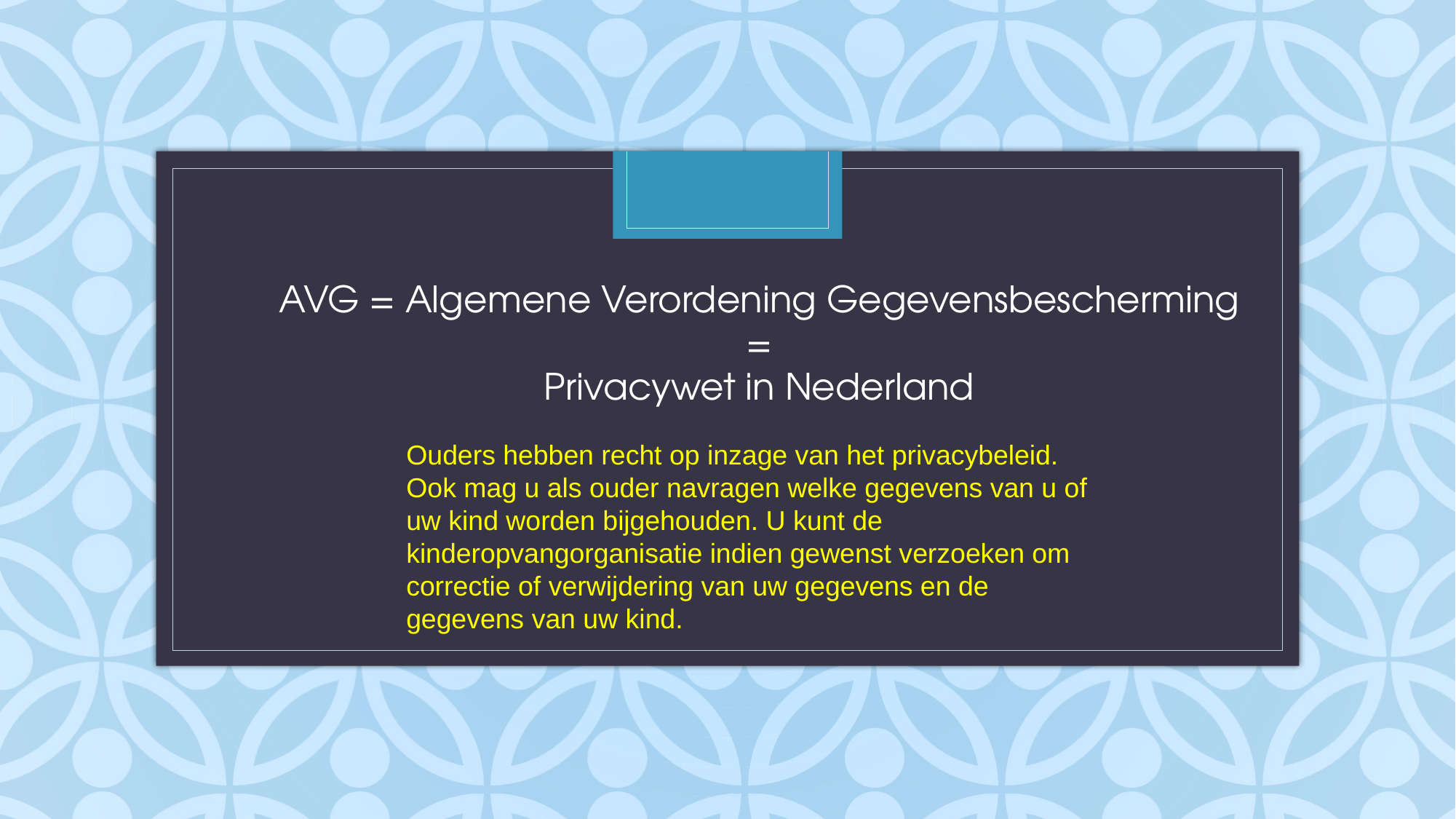

AVG = Algemene Verordening Gegevensbescherming
=
Privacywet in Nederland
Ouders hebben recht op inzage van het privacybeleid. Ook mag u als ouder navragen welke gegevens van u of uw kind worden bijgehouden. U kunt de kinderopvangorganisatie indien gewenst verzoeken om correctie of verwijdering van uw gegevens en de gegevens van uw kind.